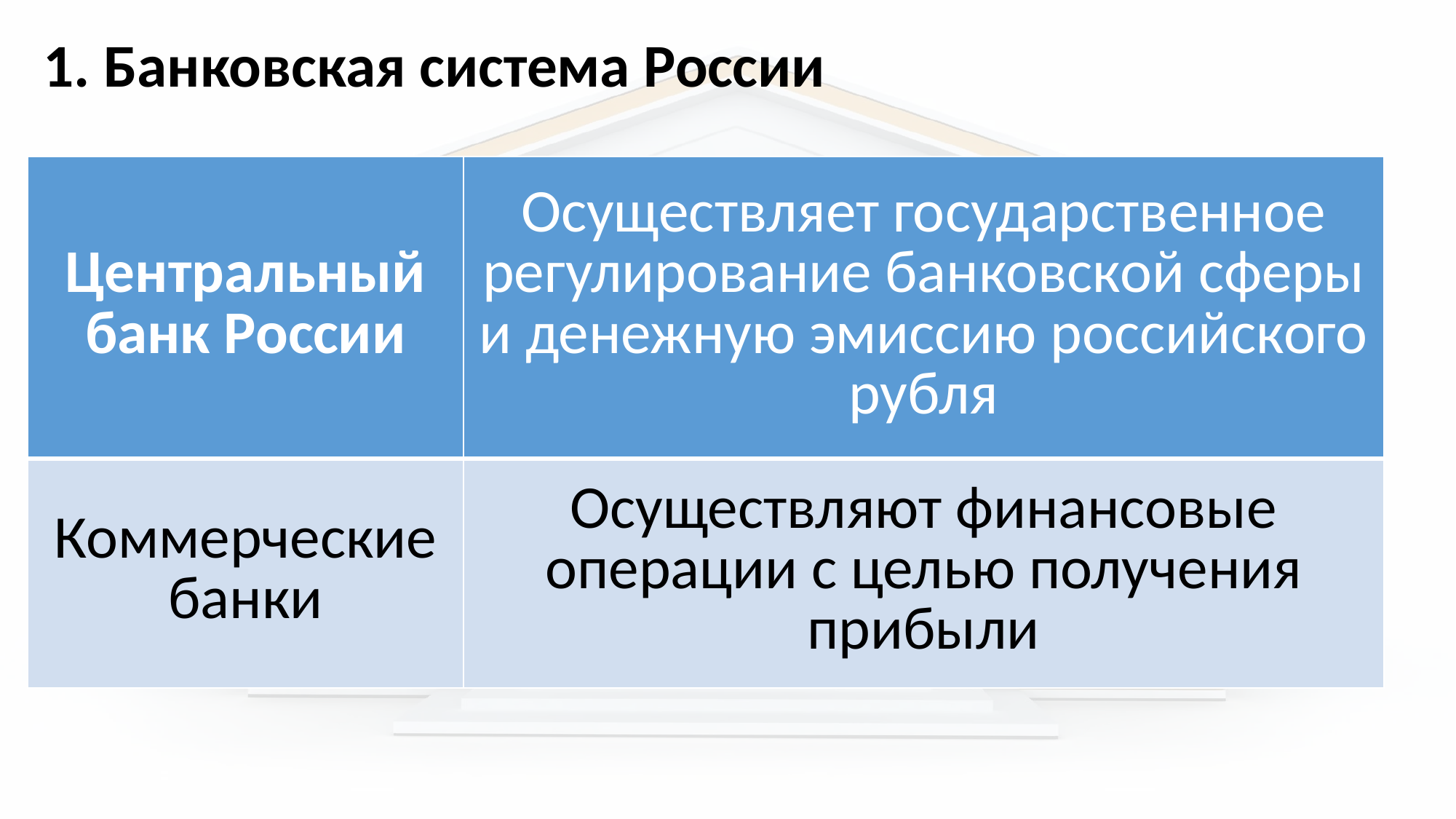

1. Банковская система России
| Центральный банк России | Осуществляет государственное регулирование банковской сферы и денежную эмиссию российского рубля |
| --- | --- |
| Коммерческие банки | Осуществляют финансовые операции с целью получения прибыли |